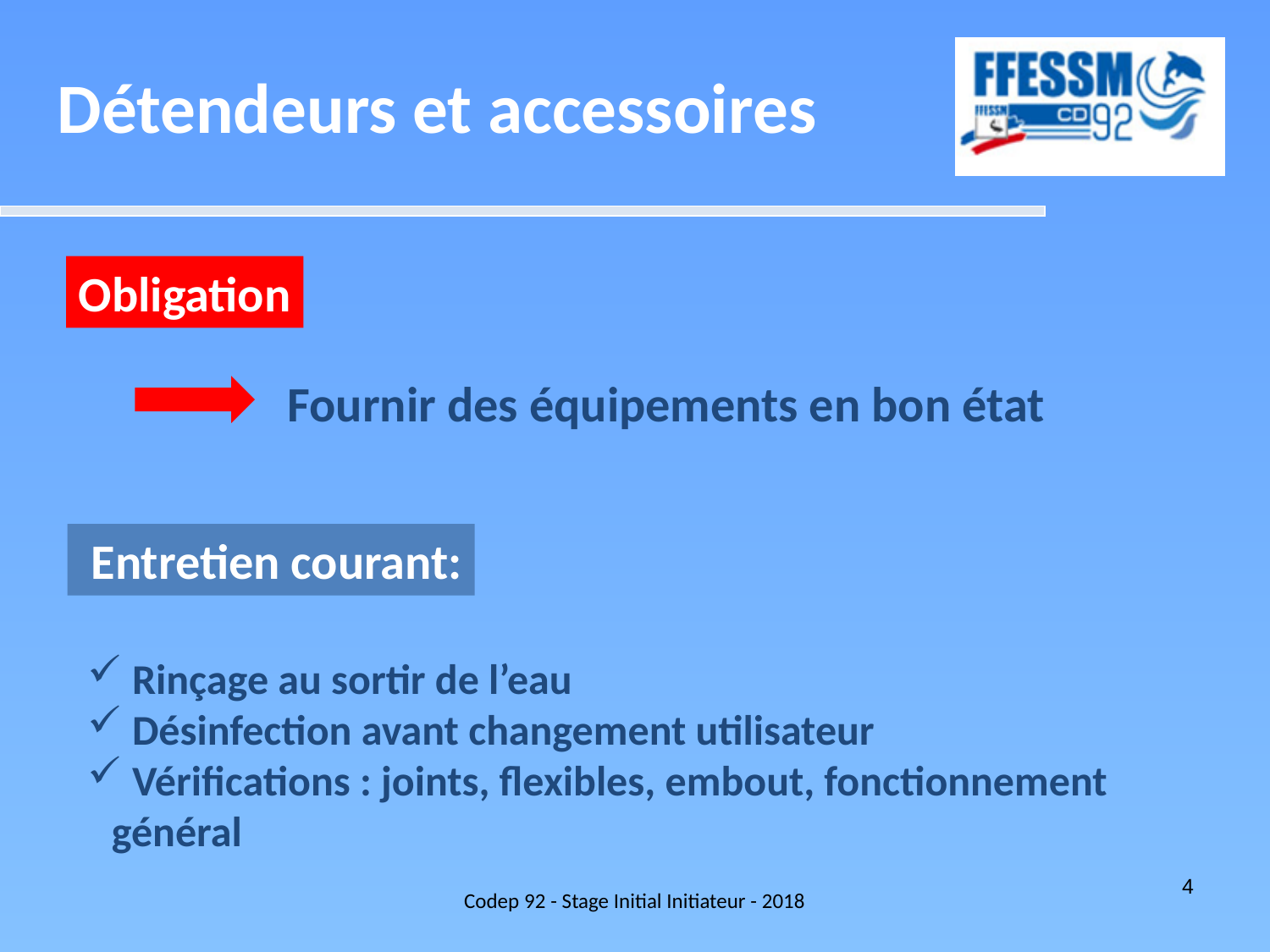

Détendeurs et accessoires
Obligation
Fournir des équipements en bon état

 Entretien courant:
 Rinçage au sortir de l’eau
 Désinfection avant changement utilisateur
 Vérifications : joints, flexibles, embout, fonctionnement  général
Codep 92 - Stage Initial Initiateur - 2018
4